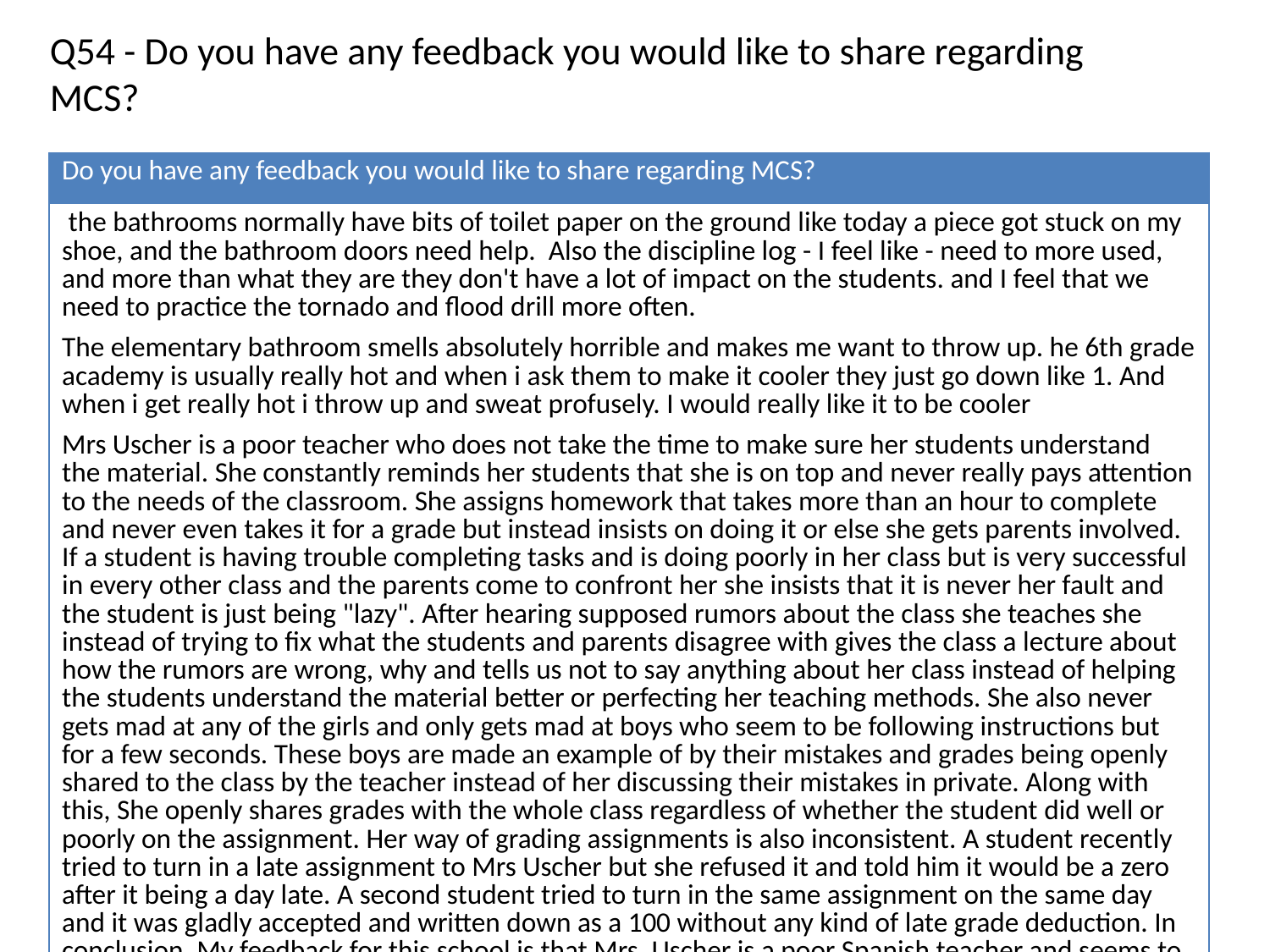

Q54 - Do you have any feedback you would like to share regarding MCS?
| Do you have any feedback you would like to share regarding MCS? |
| --- |
| the bathrooms normally have bits of toilet paper on the ground like today a piece got stuck on my shoe, and the bathroom doors need help. Also the discipline log - I feel like - need to more used, and more than what they are they don't have a lot of impact on the students. and I feel that we need to practice the tornado and flood drill more often. |
| The elementary bathroom smells absolutely horrible and makes me want to throw up. he 6th grade academy is usually really hot and when i ask them to make it cooler they just go down like 1. And when i get really hot i throw up and sweat profusely. I would really like it to be cooler |
| Mrs Uscher is a poor teacher who does not take the time to make sure her students understand the material. She constantly reminds her students that she is on top and never really pays attention to the needs of the classroom. She assigns homework that takes more than an hour to complete and never even takes it for a grade but instead insists on doing it or else she gets parents involved. If a student is having trouble completing tasks and is doing poorly in her class but is very successful in every other class and the parents come to confront her she insists that it is never her fault and the student is just being "lazy". After hearing supposed rumors about the class she teaches she instead of trying to fix what the students and parents disagree with gives the class a lecture about how the rumors are wrong, why and tells us not to say anything about her class instead of helping the students understand the material better or perfecting her teaching methods. She also never gets mad at any of the girls and only gets mad at boys who seem to be following instructions but for a few seconds. These boys are made an example of by their mistakes and grades being openly shared to the class by the teacher instead of her discussing their mistakes in private. Along with this, She openly shares grades with the whole class regardless of whether the student did well or poorly on the assignment. Her way of grading assignments is also inconsistent. A student recently tried to turn in a late assignment to Mrs Uscher but she refused it and told him it would be a zero after it being a day late. A second student tried to turn in the same assignment on the same day and it was gladly accepted and written down as a 100 without any kind of late grade deduction. In conclusion, My feedback for this school is that Mrs. Uscher is a poor Spanish teacher and seems to have no regard for the student and their benefit. |